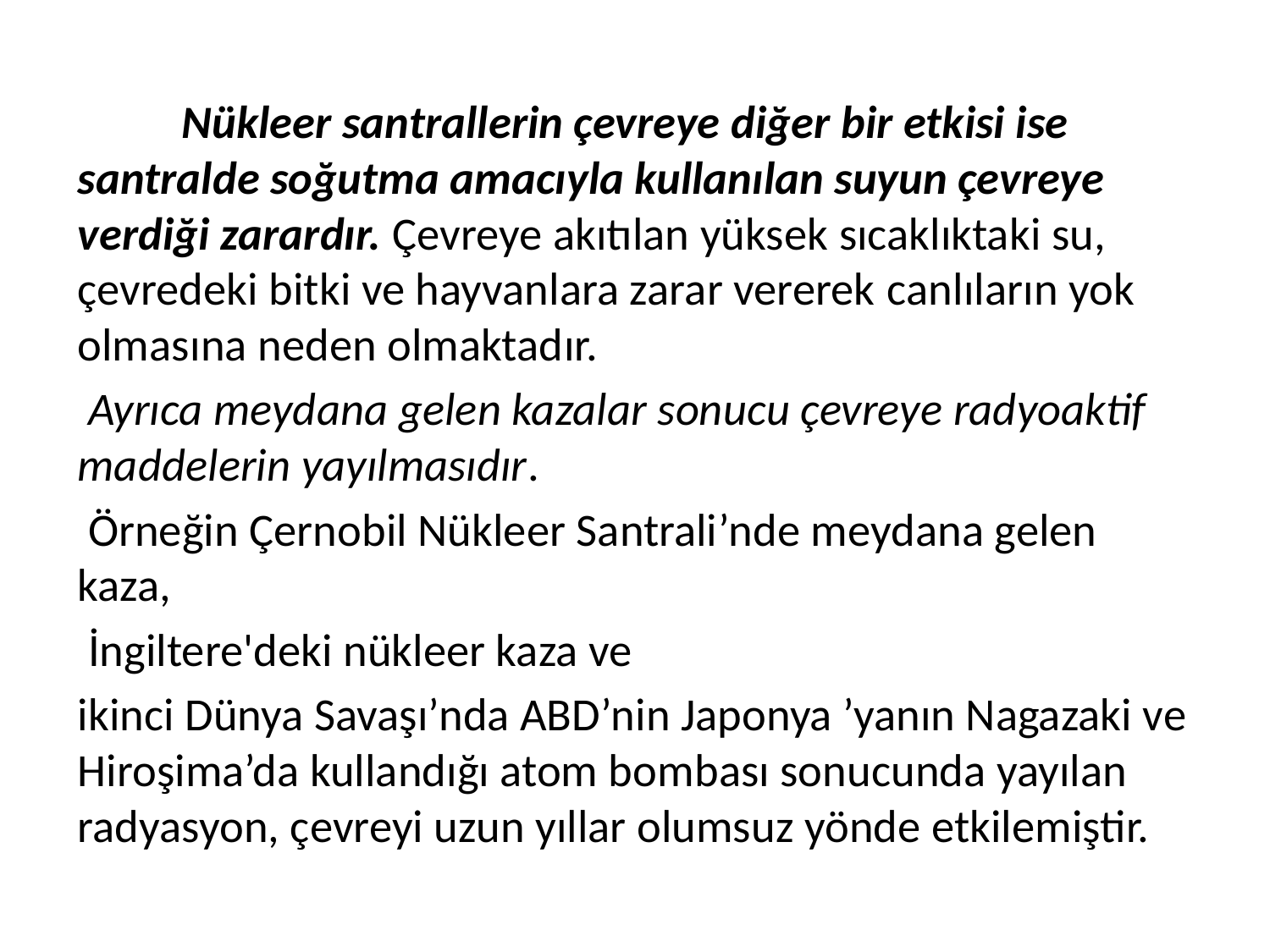

Nükleer santrallerin çevreye diğer bir etkisi ise santralde soğutma amacıyla kullanılan suyun çevreye verdiği zarardır. Çevreye akıtılan yüksek sıcaklıktaki su, çevredeki bitki ve hayvanlara zarar vererek canlıların yok olmasına neden olmaktadır.
 Ayrıca meydana gelen kazalar sonucu çevreye radyoaktif maddelerin yayılmasıdır.
 Örneğin Çernobil Nükleer Santrali’nde meydana gelen kaza,
 İngiltere'deki nükleer kaza ve
ikinci Dünya Savaşı’nda ABD’nin Japonya ’yanın Nagazaki ve Hiroşima’da kullandığı atom bombası sonucunda yayılan radyasyon, çevreyi uzun yıllar olumsuz yönde etkilemiştir.